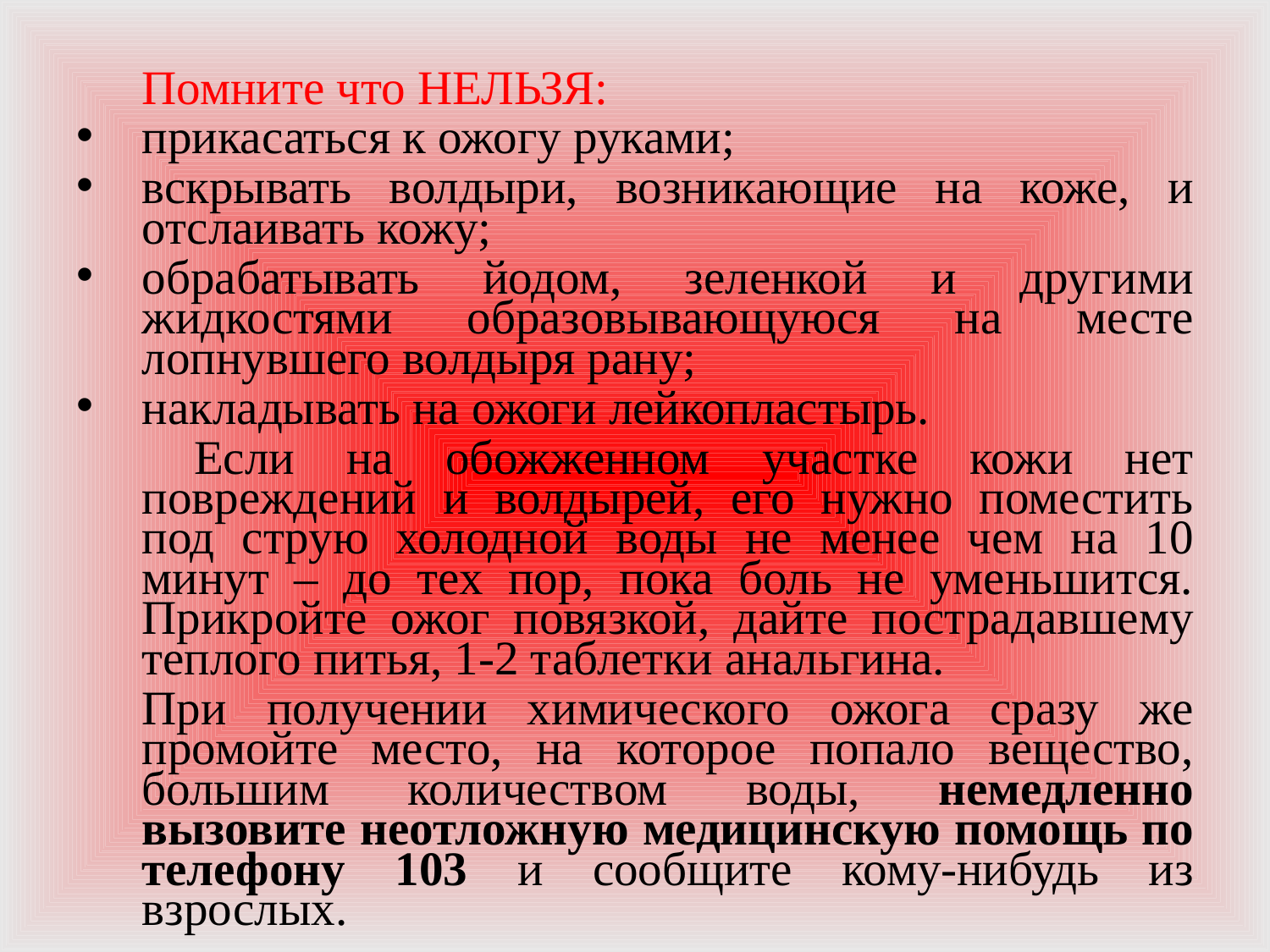

Помните что НЕЛЬЗЯ:
прикасаться к ожогу руками;
вскрывать волдыри, возникающие на коже, и отслаивать кожу;
обрабатывать йодом, зеленкой и другими жидкостями образовывающуюся на месте лопнувшего волдыря рану;
накладывать на ожоги лейкопластырь.
		 Если на обожженном участке кожи нет повреждений и волдырей, его нужно поместить под струю холодной воды не менее чем на 10 минут – до тех пор, пока боль не уменьшится. Прикройте ожог повязкой, дайте пострадавшему теплого питья, 1-2 таблетки анальгина.
		При получении химического ожога сразу же промойте место, на которое попало вещество, большим количеством воды, немедленно вызовите неотложную медицинскую помощь по телефону 103 и сообщите кому-нибудь из взрослых.